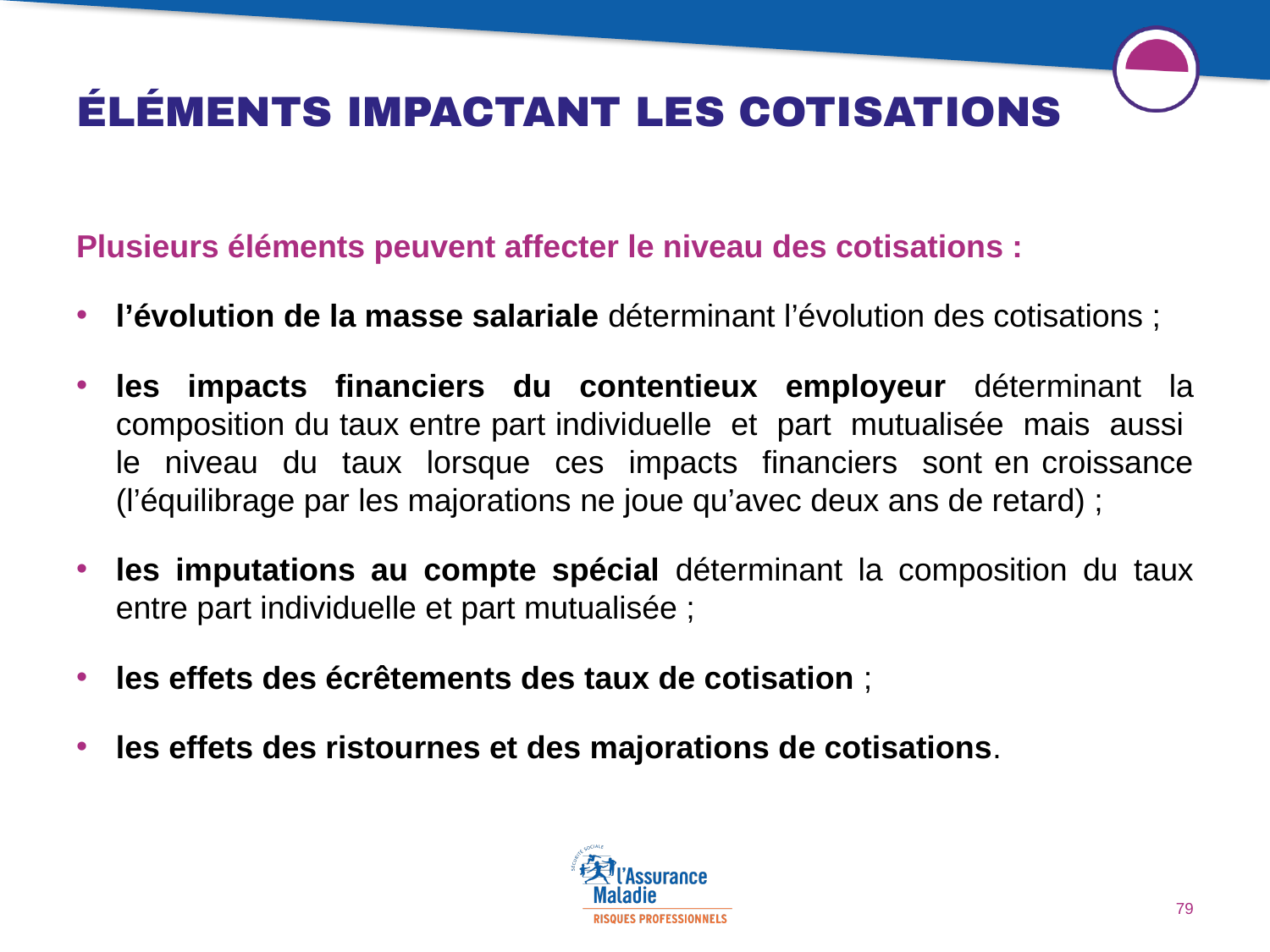

# Éléments impactant les cotisations
Plusieurs éléments peuvent affecter le niveau des cotisations :
l’évolution de la masse salariale déterminant l’évolution des cotisations ;
les impacts financiers du contentieux employeur déterminant la composition du taux entre part individuelle  et  part  mutualisée  mais  aussi  le  niveau  du  taux  lorsque  ces  impacts  financiers  sont en croissance (l’équilibrage par les majorations ne joue qu’avec deux ans de retard) ;
les imputations au compte spécial déterminant la composition du taux entre part individuelle et part mutualisée ;
les effets des écrêtements des taux de cotisation ;
les effets des ristournes et des majorations de cotisations.
79